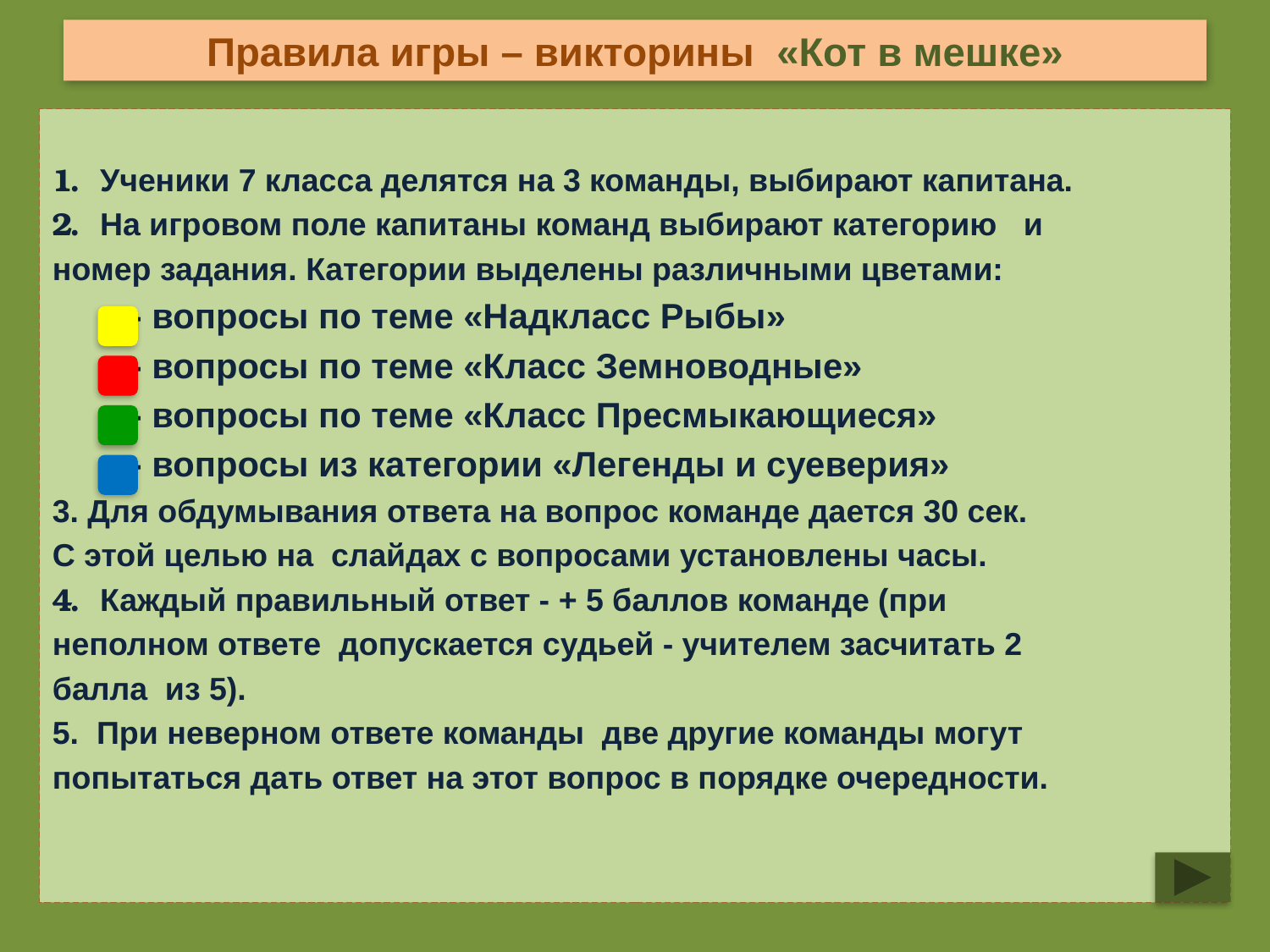

# Правила игры – викторины  «Кот в мешке»

Ученики 7 класса делятся на 3 команды, выбирают капитана.
На игровом поле капитаны команд выбирают категорию   и
номер задания. Категории выделены различными цветами:
        - вопросы по теме «Надкласс Рыбы»
        - вопросы по теме «Класс Земноводные»
        - вопросы по теме «Класс Пресмыкающиеся»
        - вопросы из категории «Легенды и суеверия»
3. Для обдумывания ответа на вопрос команде дается 30 сек.
С этой целью на  слайдах с вопросами установлены часы.
Каждый правильный ответ - + 5 баллов команде (при
неполном ответе  допускается судьей - учителем засчитать 2
балла  из 5).
5.  При неверном ответе команды  две другие команды могут
попытаться дать ответ на этот вопрос в порядке очередности.